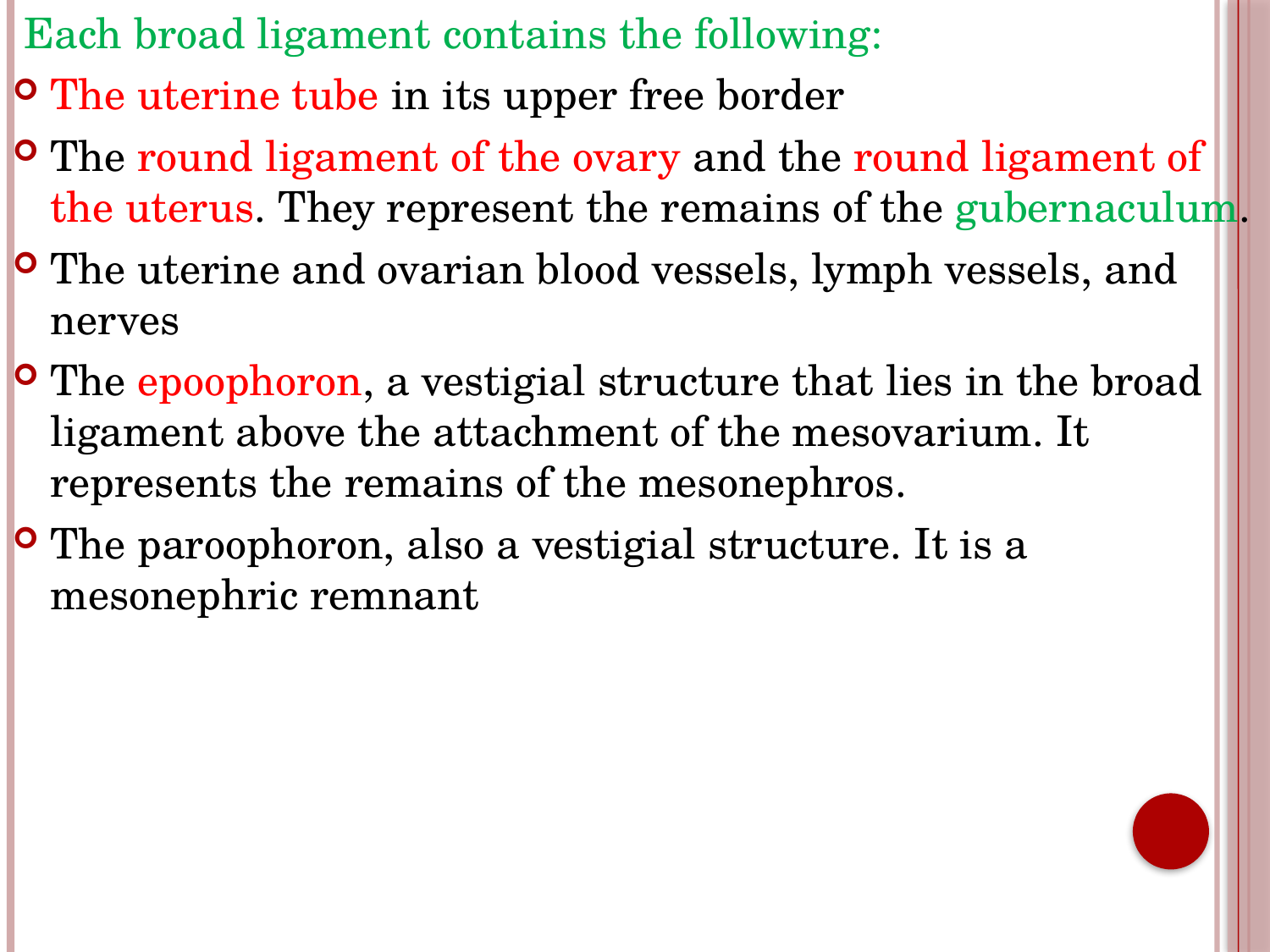

Each broad ligament contains the following:
The uterine tube in its upper free border
The round ligament of the ovary and the round ligament of the uterus. They represent the remains of the gubernaculum.
The uterine and ovarian blood vessels, lymph vessels, and nerves
The epoophoron, a vestigial structure that lies in the broad ligament above the attachment of the mesovarium. It represents the remains of the mesonephros.
The paroophoron, also a vestigial structure. It is a mesonephric remnant